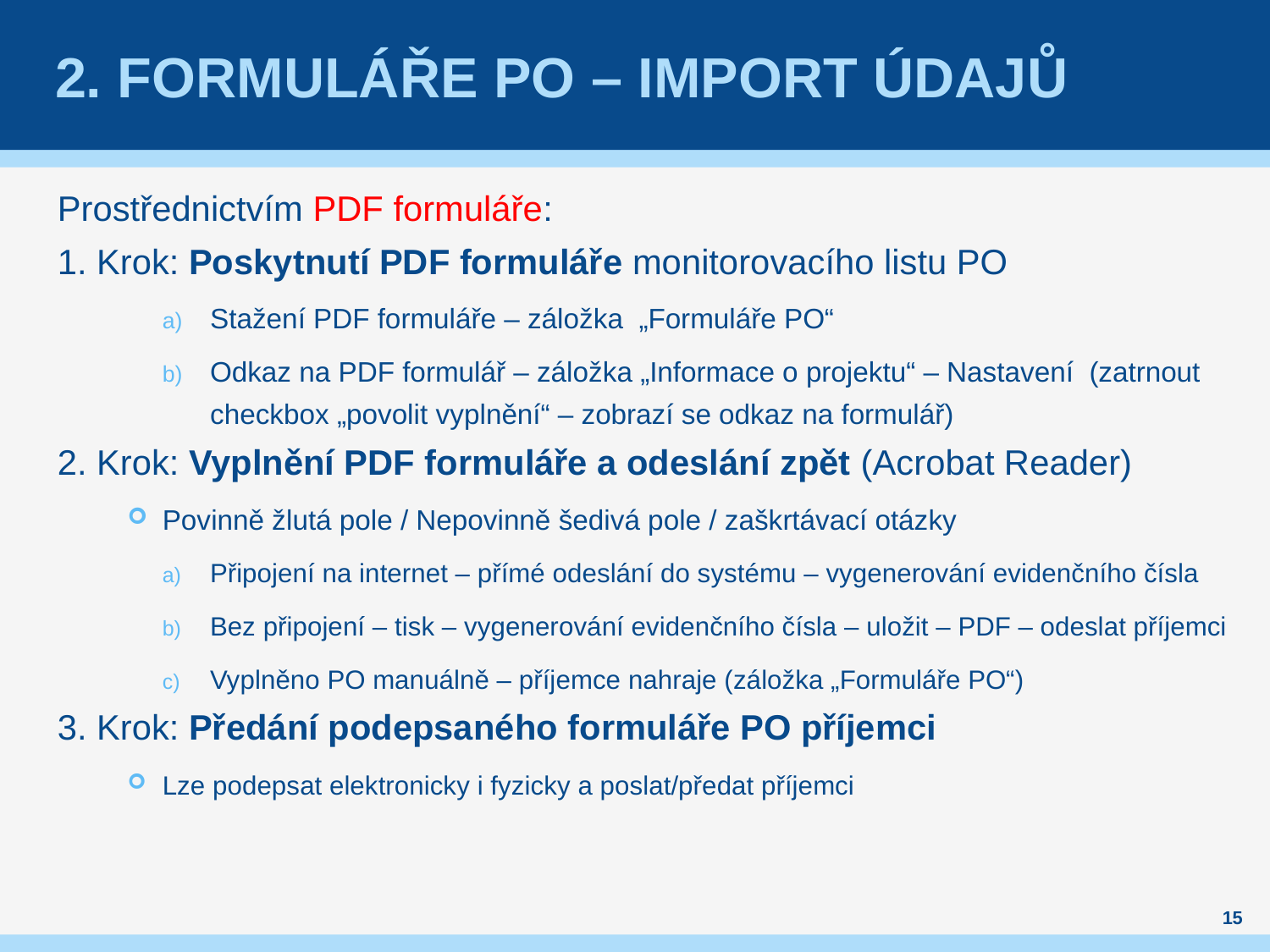

# 2. FORMULÁŘE PO – import údajů
Prostřednictvím PDF formuláře:
1. Krok: Poskytnutí PDF formuláře monitorovacího listu PO
Stažení PDF formuláře – záložka  „Formuláře PO“
Odkaz na PDF formulář – záložka „Informace o projektu“ – Nastavení  (zatrnout checkbox „povolit vyplnění“ – zobrazí se odkaz na formulář)
2. Krok: Vyplnění PDF formuláře a odeslání zpět (Acrobat Reader)
Povinně žlutá pole / Nepovinně šedivá pole / zaškrtávací otázky
Připojení na internet – přímé odeslání do systému – vygenerování evidenčního čísla
Bez připojení – tisk – vygenerování evidenčního čísla – uložit – PDF – odeslat příjemci
Vyplněno PO manuálně – příjemce nahraje (záložka „Formuláře PO“)
3. Krok: Předání podepsaného formuláře PO příjemci
Lze podepsat elektronicky i fyzicky a poslat/předat příjemci

15